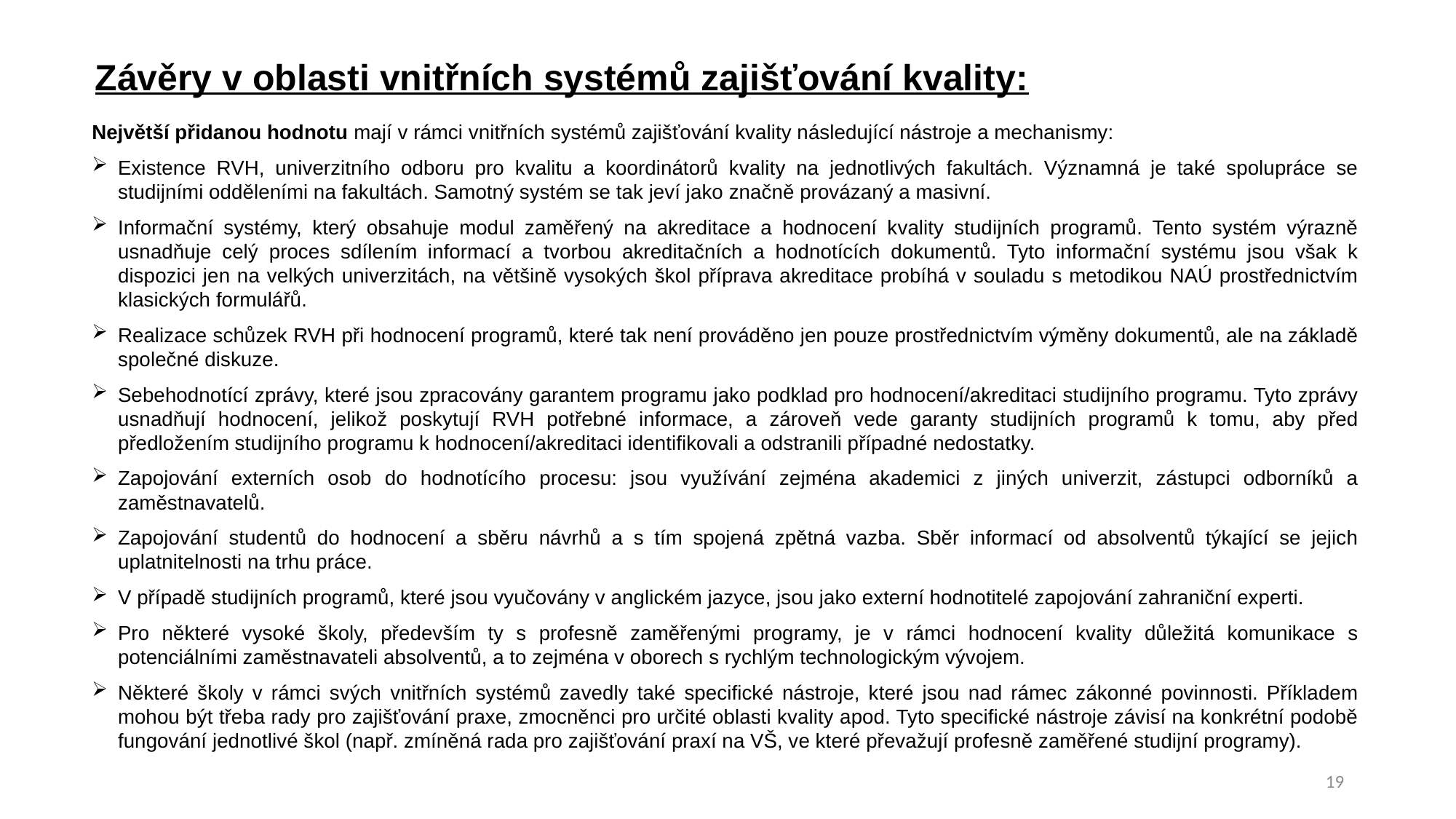

# Závěry v oblasti vnitřních systémů zajišťování kvality:
Největší přidanou hodnotu mají v rámci vnitřních systémů zajišťování kvality následující nástroje a mechanismy:
Existence RVH, univerzitního odboru pro kvalitu a koordinátorů kvality na jednotlivých fakultách. Významná je také spolupráce se studijními odděleními na fakultách. Samotný systém se tak jeví jako značně provázaný a masivní.
Informační systémy, který obsahuje modul zaměřený na akreditace a hodnocení kvality studijních programů. Tento systém výrazně usnadňuje celý proces sdílením informací a tvorbou akreditačních a hodnotících dokumentů. Tyto informační systému jsou však k dispozici jen na velkých univerzitách, na většině vysokých škol příprava akreditace probíhá v souladu s metodikou NAÚ prostřednictvím klasických formulářů.
Realizace schůzek RVH při hodnocení programů, které tak není prováděno jen pouze prostřednictvím výměny dokumentů, ale na základě společné diskuze.
Sebehodnotící zprávy, které jsou zpracovány garantem programu jako podklad pro hodnocení/akreditaci studijního programu. Tyto zprávy usnadňují hodnocení, jelikož poskytují RVH potřebné informace, a zároveň vede garanty studijních programů k tomu, aby před předložením studijního programu k hodnocení/akreditaci identifikovali a odstranili případné nedostatky.
Zapojování externích osob do hodnotícího procesu: jsou využívání zejména akademici z jiných univerzit, zástupci odborníků a zaměstnavatelů.
Zapojování studentů do hodnocení a sběru návrhů a s tím spojená zpětná vazba. Sběr informací od absolventů týkající se jejich uplatnitelnosti na trhu práce.
V případě studijních programů, které jsou vyučovány v anglickém jazyce, jsou jako externí hodnotitelé zapojování zahraniční experti.
Pro některé vysoké školy, především ty s profesně zaměřenými programy, je v rámci hodnocení kvality důležitá komunikace s potenciálními zaměstnavateli absolventů, a to zejména v oborech s rychlým technologickým vývojem.
Některé školy v rámci svých vnitřních systémů zavedly také specifické nástroje, které jsou nad rámec zákonné povinnosti. Příkladem mohou být třeba rady pro zajišťování praxe, zmocněnci pro určité oblasti kvality apod. Tyto specifické nástroje závisí na konkrétní podobě fungování jednotlivé škol (např. zmíněná rada pro zajišťování praxí na VŠ, ve které převažují profesně zaměřené studijní programy).

19